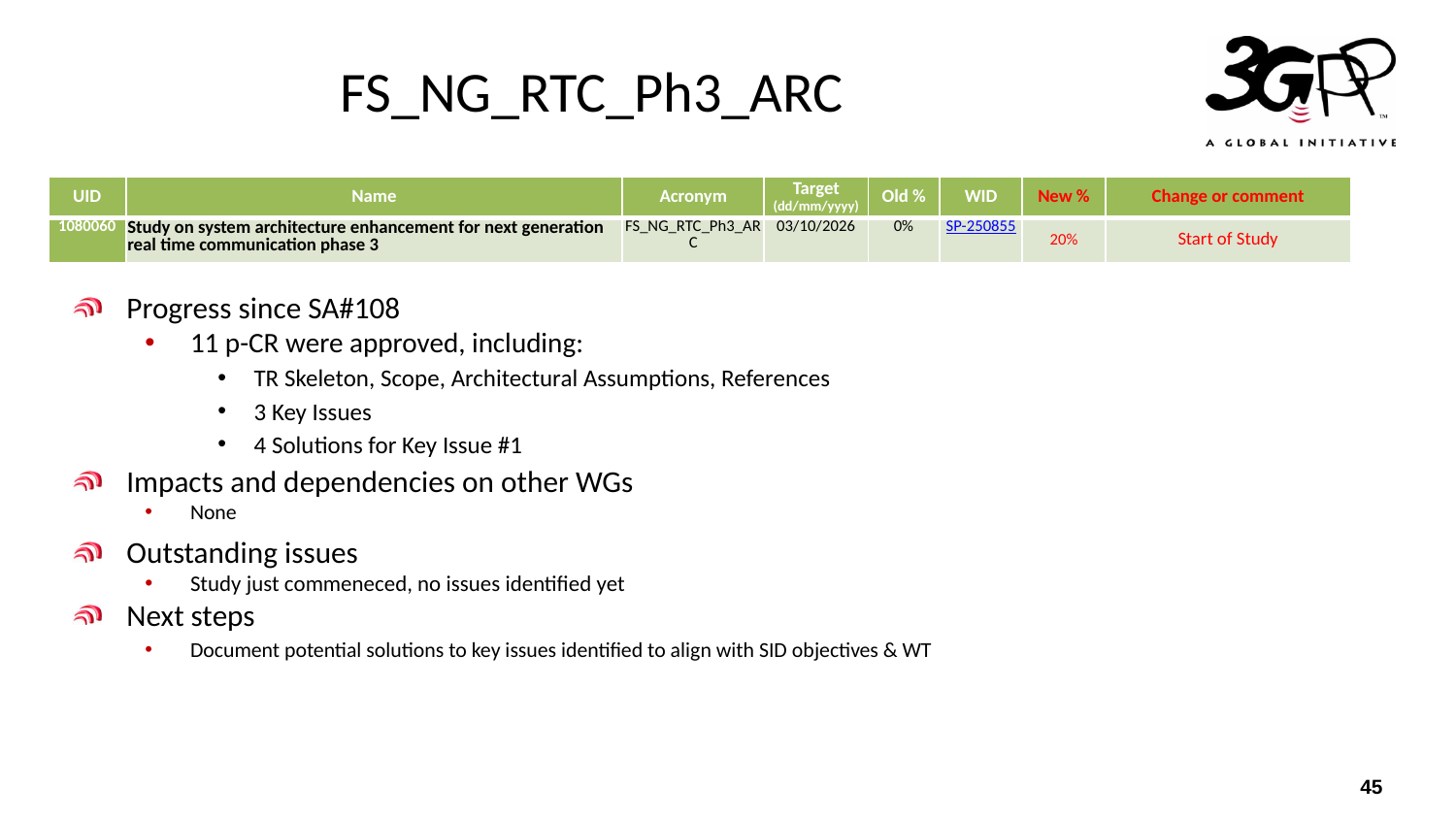

# FS_NG_RTC_Ph3_ARC
| UID | Name | Acronym | Target (dd/mm/yyyy) | Old % | WID | New % | Change or comment |
| --- | --- | --- | --- | --- | --- | --- | --- |
| 1080060 | Study on system architecture enhancement for next generation real time communication phase 3 | FS\_NG\_RTC\_Ph3\_ARC | 03/10/2026 | 0% | SP-250855 | 20% | Start of Study |
Progress since SA#108
11 p-CR were approved, including:
TR Skeleton, Scope, Architectural Assumptions, References
3 Key Issues
4 Solutions for Key Issue #1
Impacts and dependencies on other WGs
None
Outstanding issues
Study just commeneced, no issues identified yet
Next steps
Document potential solutions to key issues identified to align with SID objectives & WT